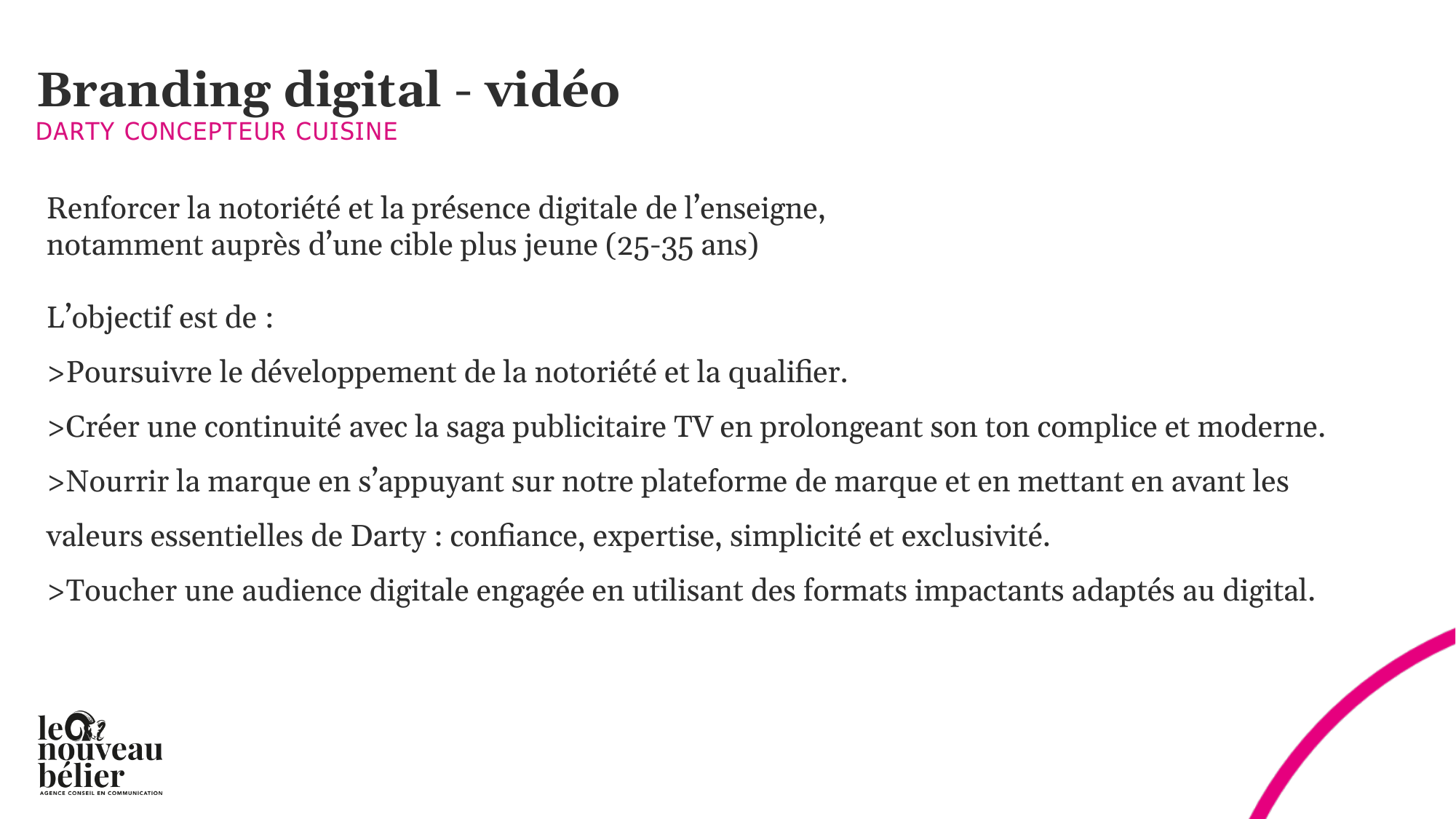

# Branding digital - vidéo
Darty Concepteur cuisine
Renforcer la notoriété et la présence digitale de l’enseigne,
notamment auprès d’une cible plus jeune (25-35 ans)
L’objectif est de :
>Poursuivre le développement de la notoriété et la qualifier.
>Créer une continuité avec la saga publicitaire TV en prolongeant son ton complice et moderne.
>Nourrir la marque en s’appuyant sur notre plateforme de marque et en mettant en avant les valeurs essentielles de Darty : confiance, expertise, simplicité et exclusivité.
>Toucher une audience digitale engagée en utilisant des formats impactants adaptés au digital.